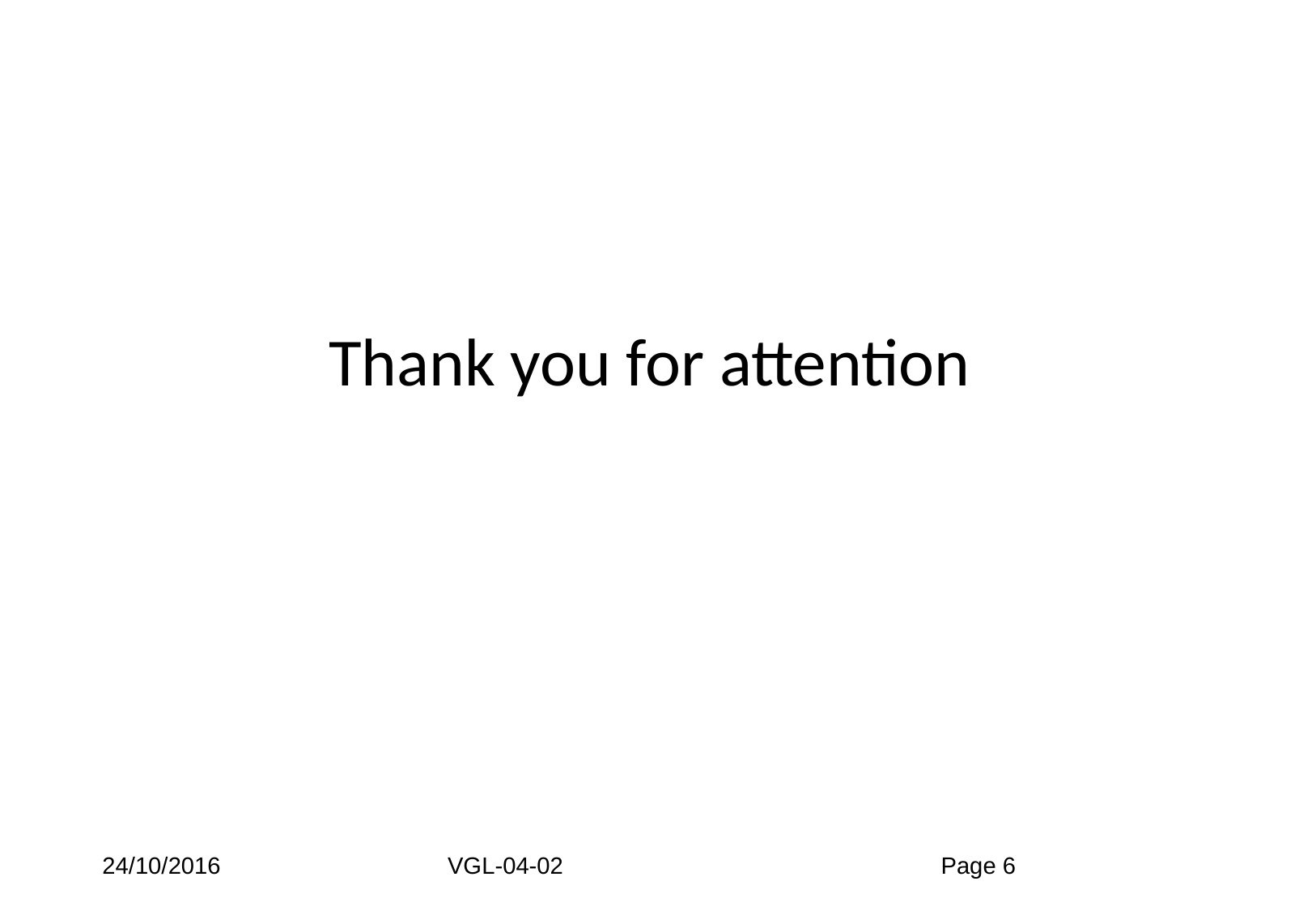

Thank you for attention
24/10/2016
VGL-04-02
Page 6